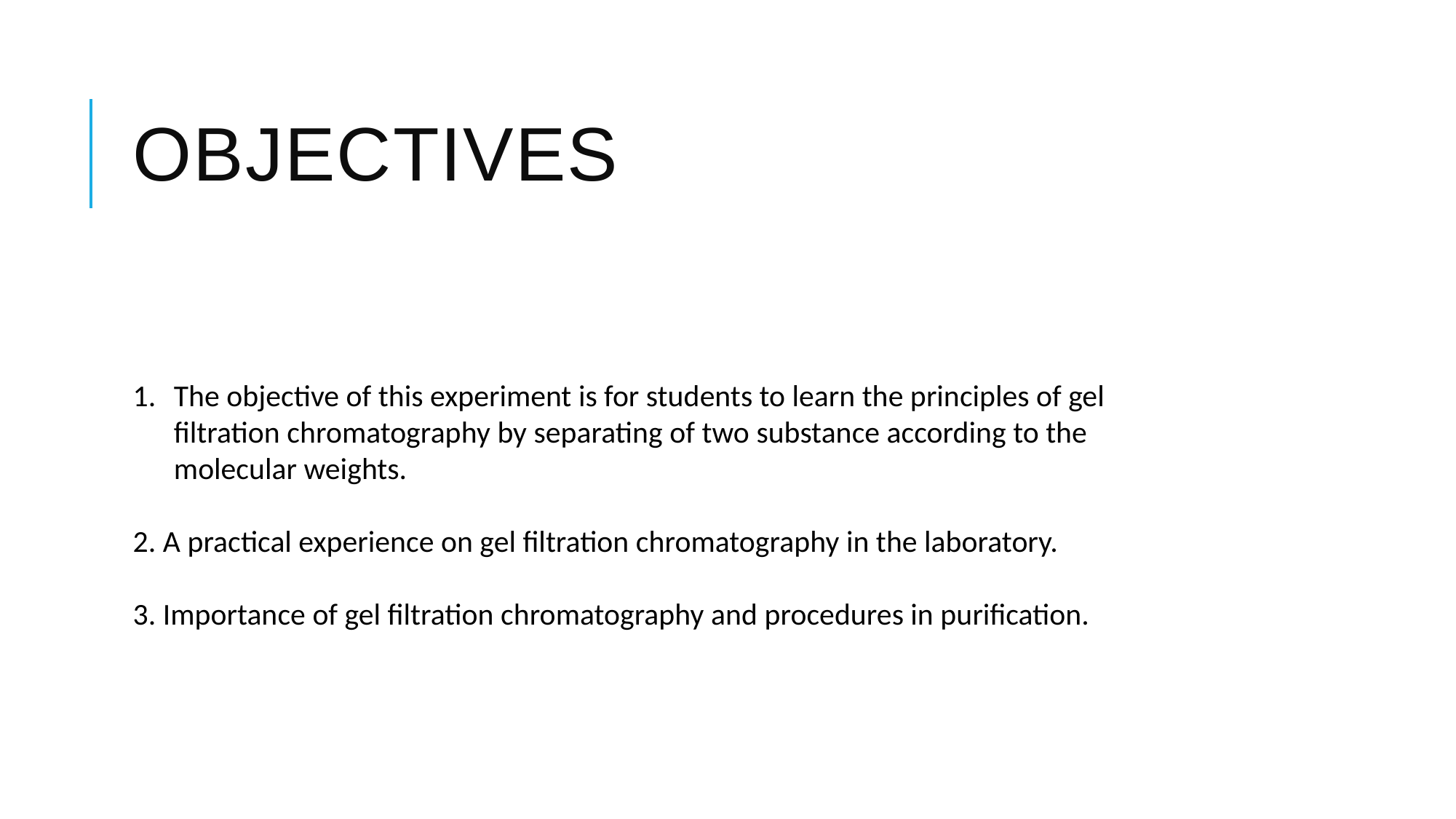

# Objectives

The objective of this experiment is for students to learn the principles of gel filtration chromatography by separating of two substance according to the molecular weights.

2. A practical experience on gel filtration chromatography in the laboratory.

3. Importance of gel filtration chromatography and procedures in purification.